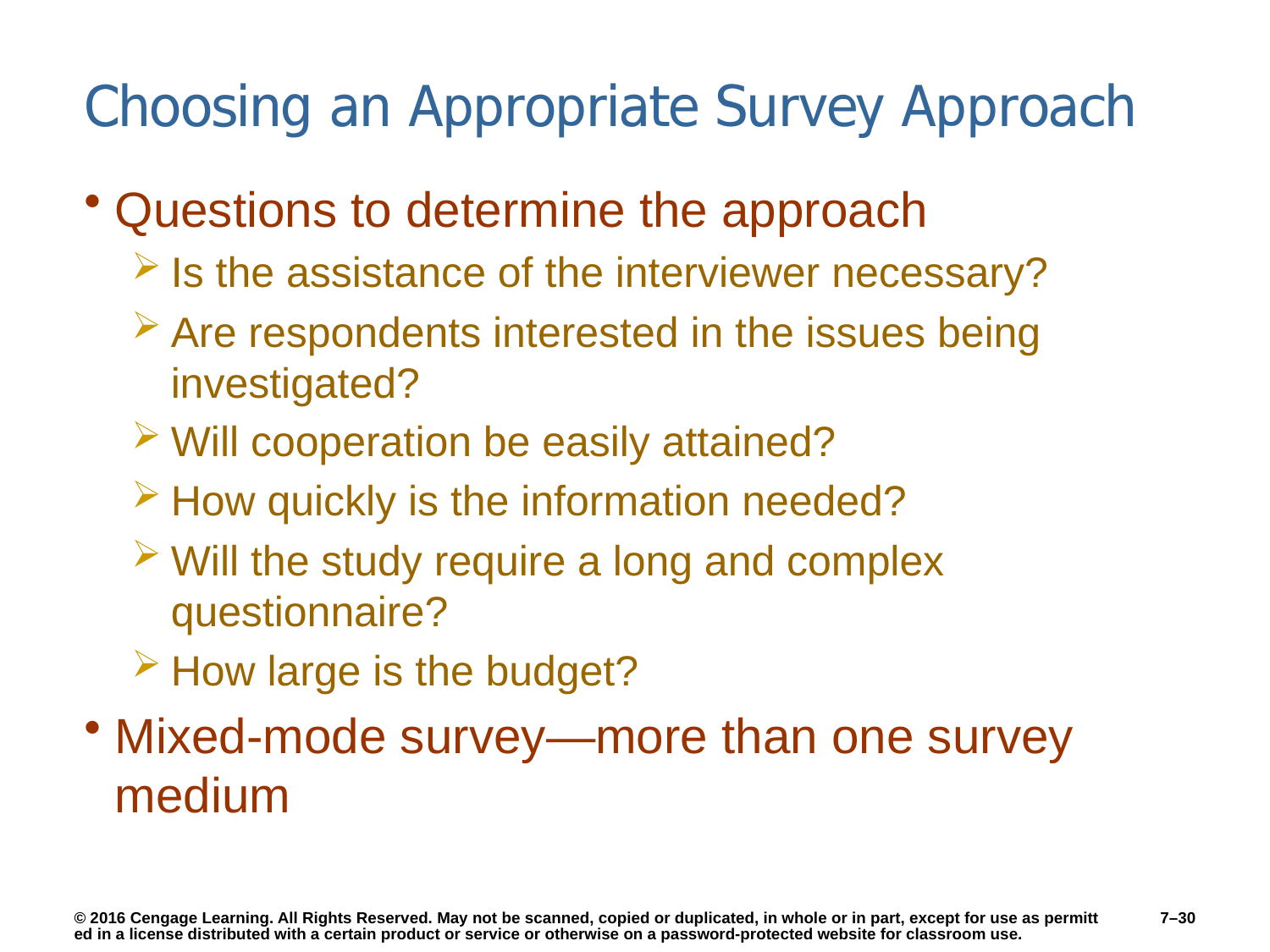

# Choosing an Appropriate Survey Approach
Questions to determine the approach
Is the assistance of the interviewer necessary?
Are respondents interested in the issues being investigated?
Will cooperation be easily attained?
How quickly is the information needed?
Will the study require a long and complex questionnaire?
How large is the budget?
Mixed-mode survey—more than one survey medium

7–30
© 2016 Cengage Learning. All Rights Reserved. May not be scanned, copied or duplicated, in whole or in part, except for use as permitted in a license distributed with a certain product or service or otherwise on a password-protected website for classroom use.